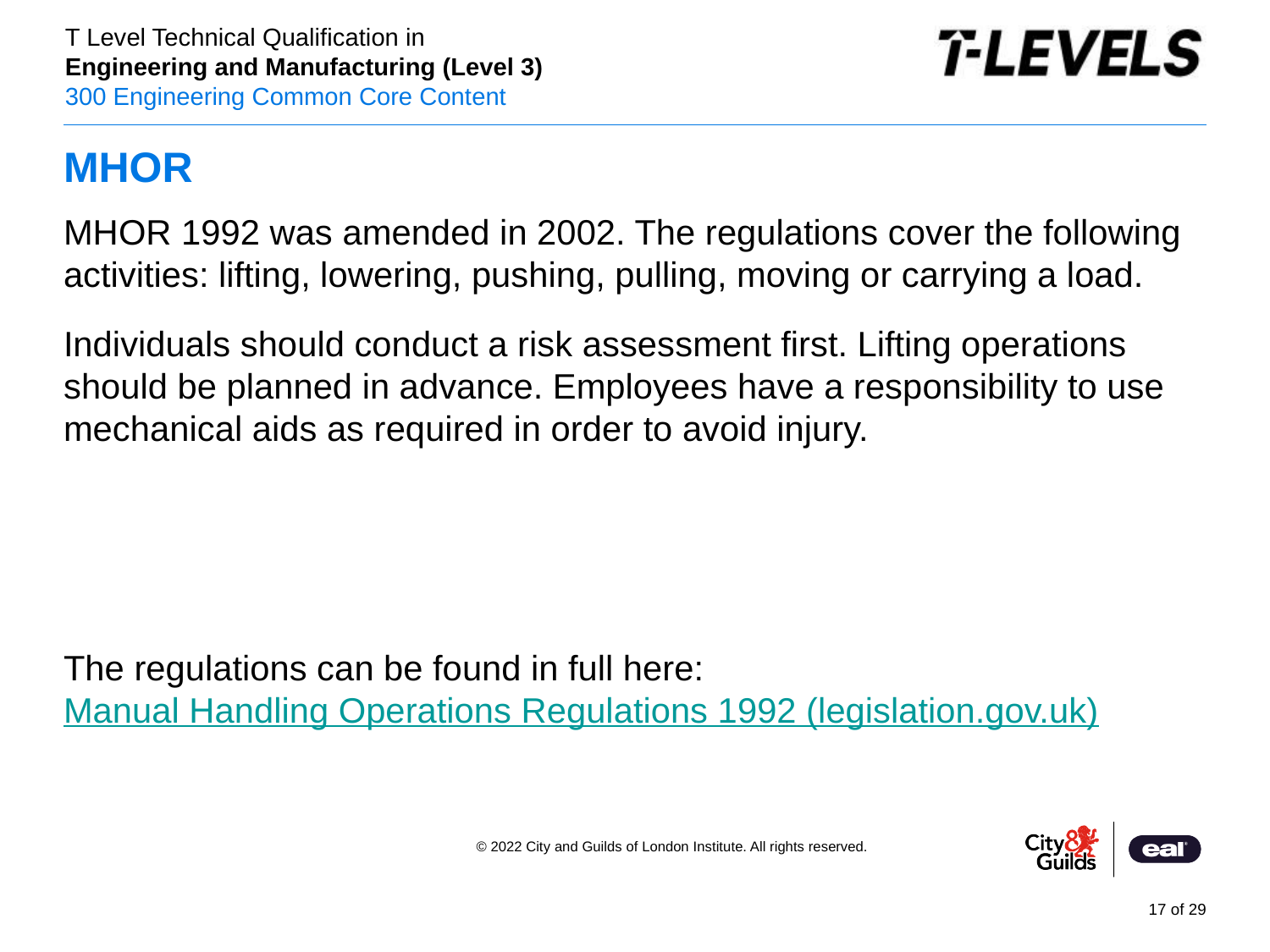

# MHOR
MHOR 1992 was amended in 2002. The regulations cover the following activities: lifting, lowering, pushing, pulling, moving or carrying a load.
Individuals should conduct a risk assessment first. Lifting operations should be planned in advance. Employees have a responsibility to use mechanical aids as required in order to avoid injury.

The regulations can be found in full here: Manual Handling Operations Regulations 1992 (legislation.gov.uk)